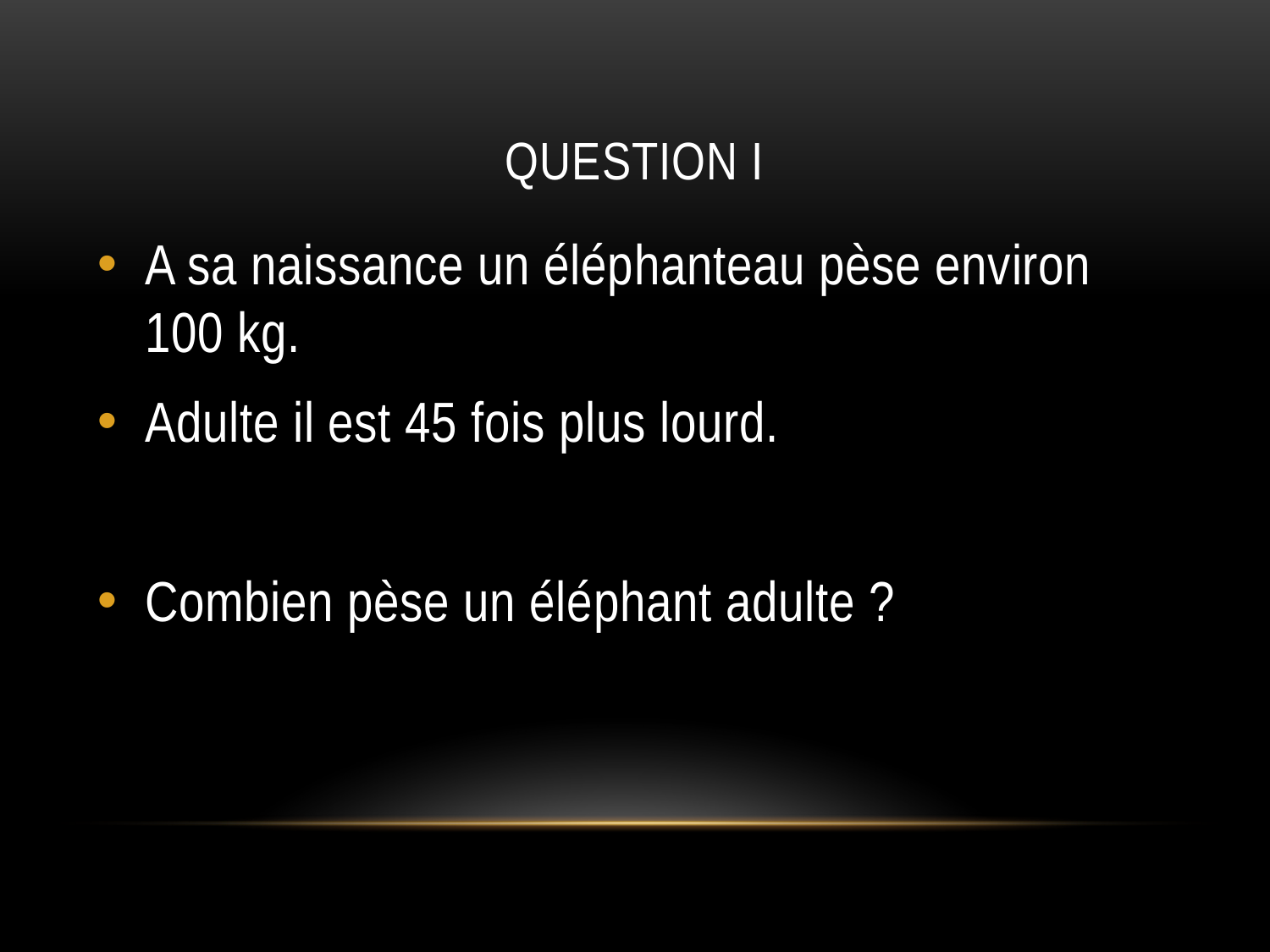

# QUESTION I
A sa naissance un éléphanteau pèse environ 100 kg.
Adulte il est 45 fois plus lourd.

Combien pèse un éléphant adulte ?